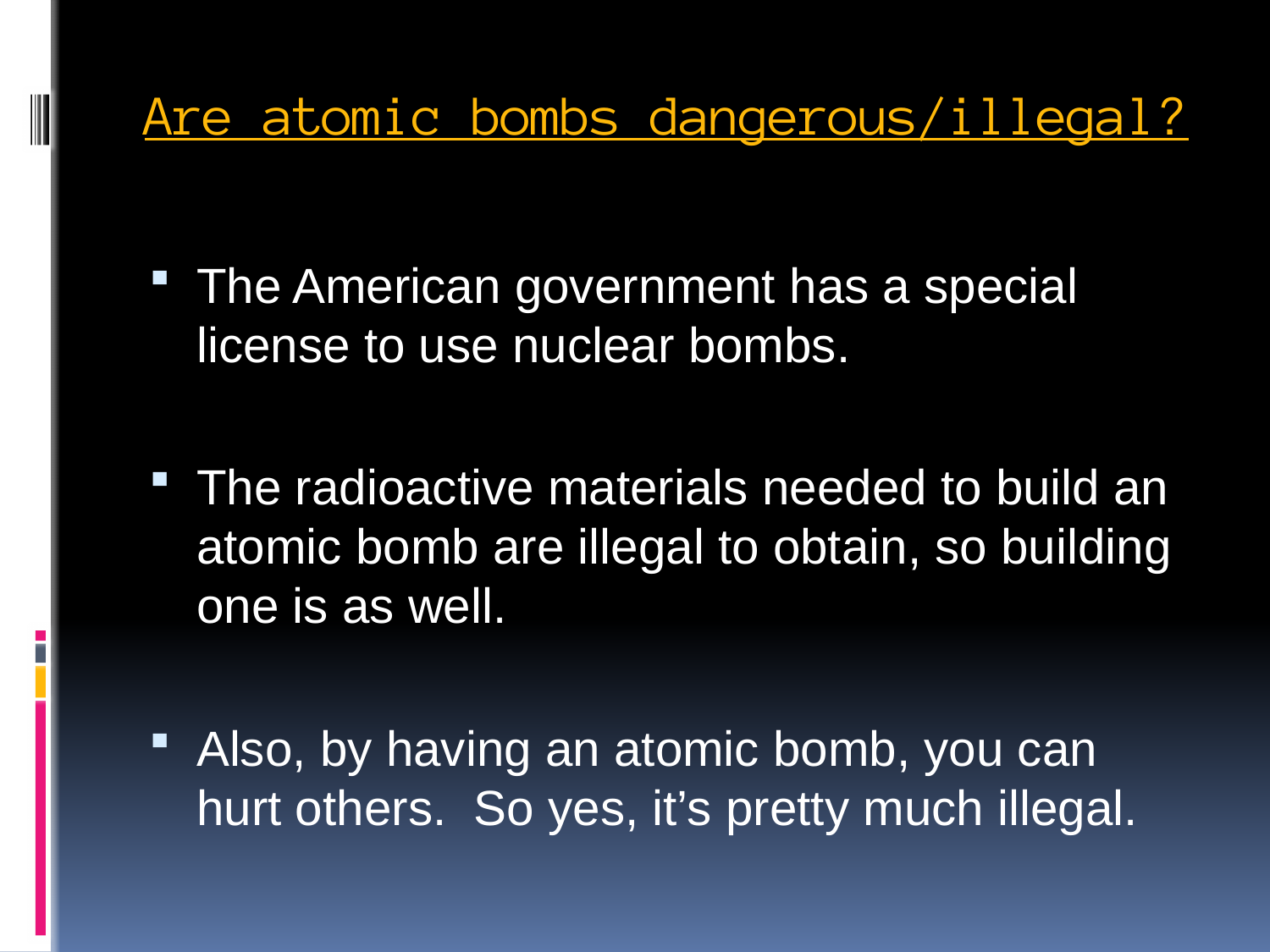

# Are atomic bombs dangerous/illegal?
The American government has a special license to use nuclear bombs.

The radioactive materials needed to build an atomic bomb are illegal to obtain, so building one is as well.

Also, by having an atomic bomb, you can hurt others.  So yes, it’s pretty much illegal.